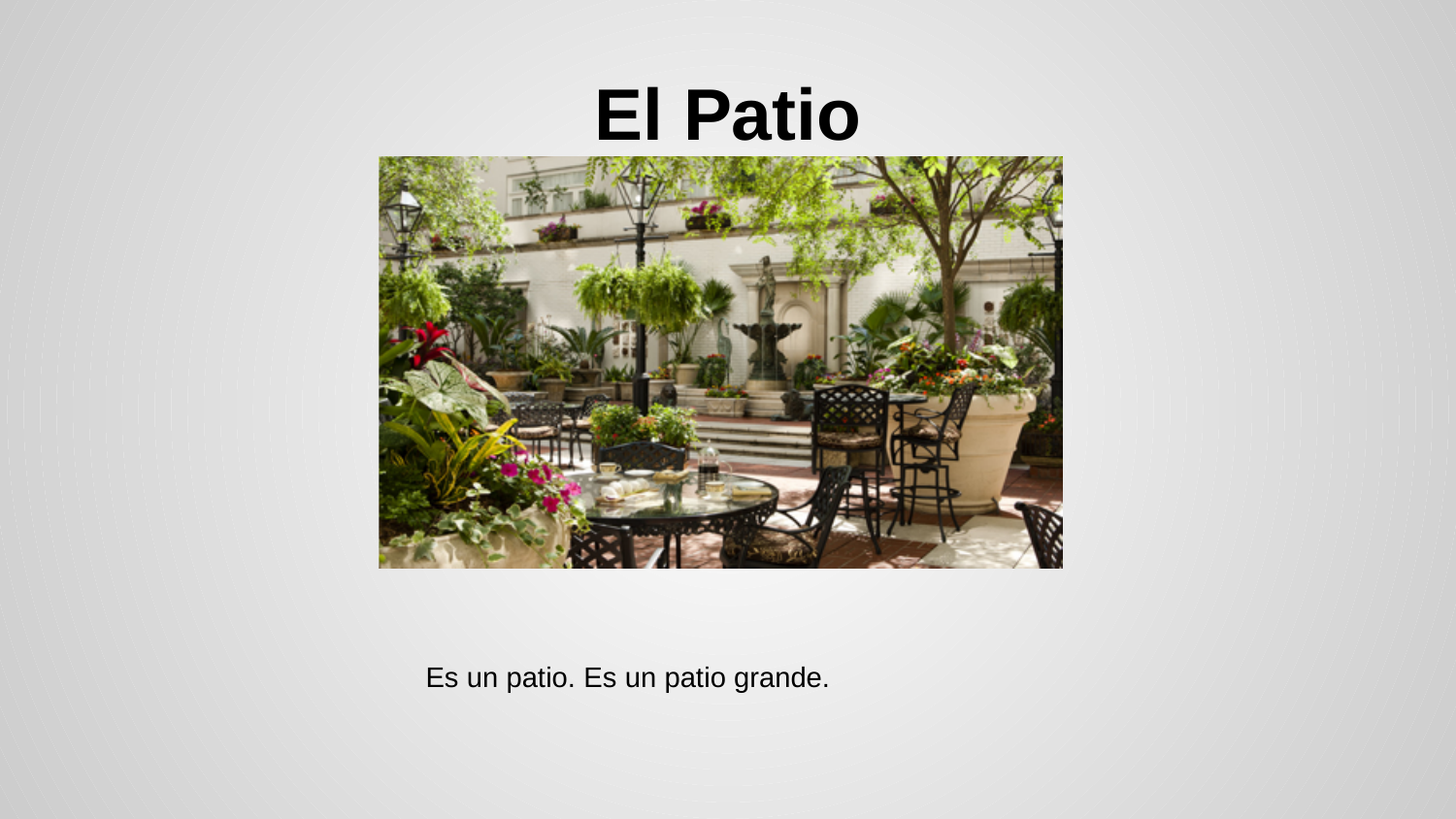

# El Patio

Es un patio. Es un patio grande.